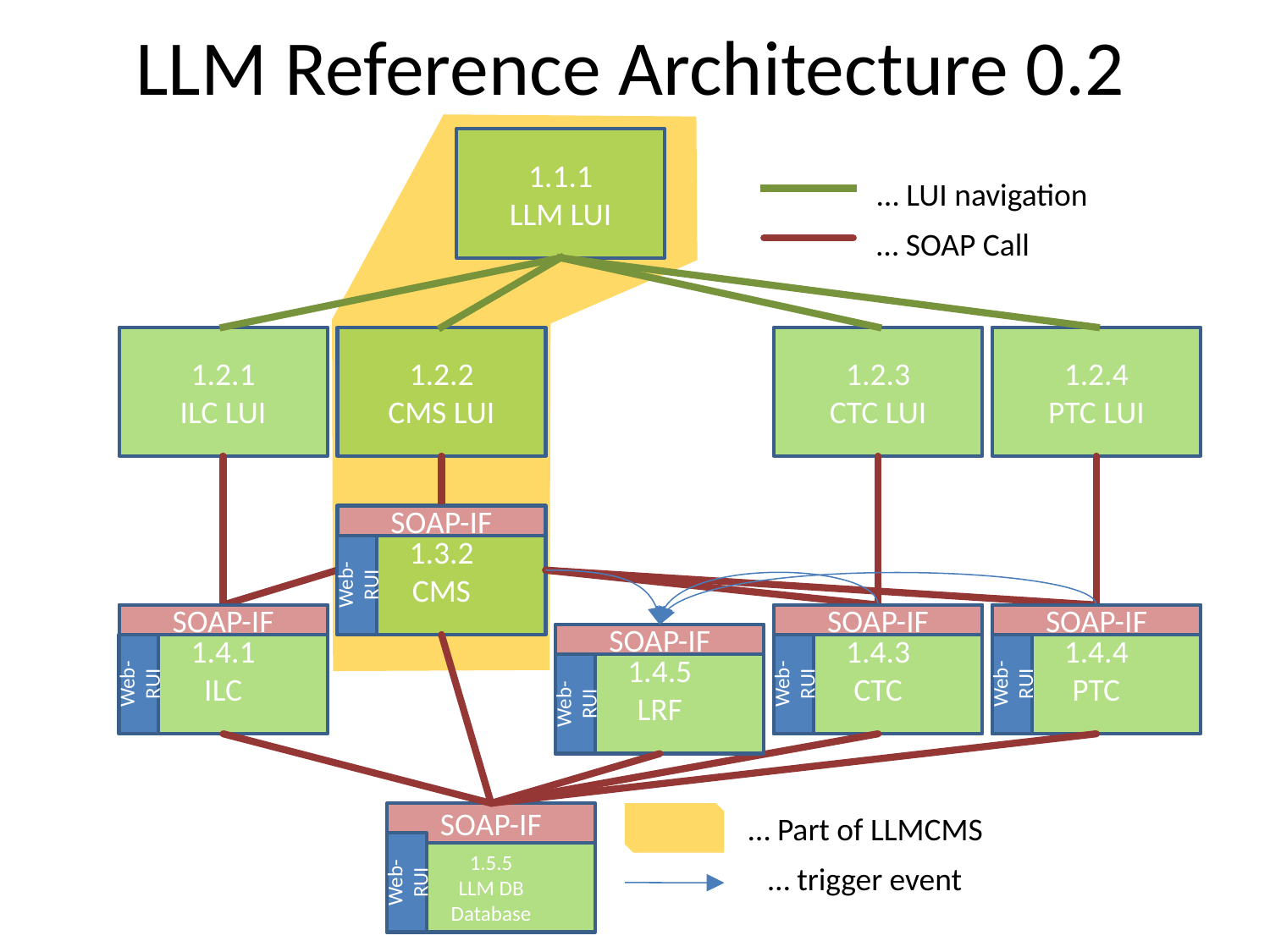

# LLM Reference Architecture 0.2

1.1.1
LLM LUI
… LUI navigation
… SOAP Call
1.2.1
ILC LUI
1.2.2
CMS LUI
1.2.3
CTC LUI
1.2.4
PTC LUI
1.3.2
CMS
SOAP-IF
Web-RUI
1.4.1
ILC
SOAP-IF
1.4.3
CTC
SOAP-IF
1.4.4
PTC
SOAP-IF
1.4.5
LRF
SOAP-IF
Web-RUI
Web-RUI
Web-RUI
Web-RUI
SOAP-IF

… Part of LLMCMS
Web-RUI
1.5.5
LLM DB
Database
… trigger event